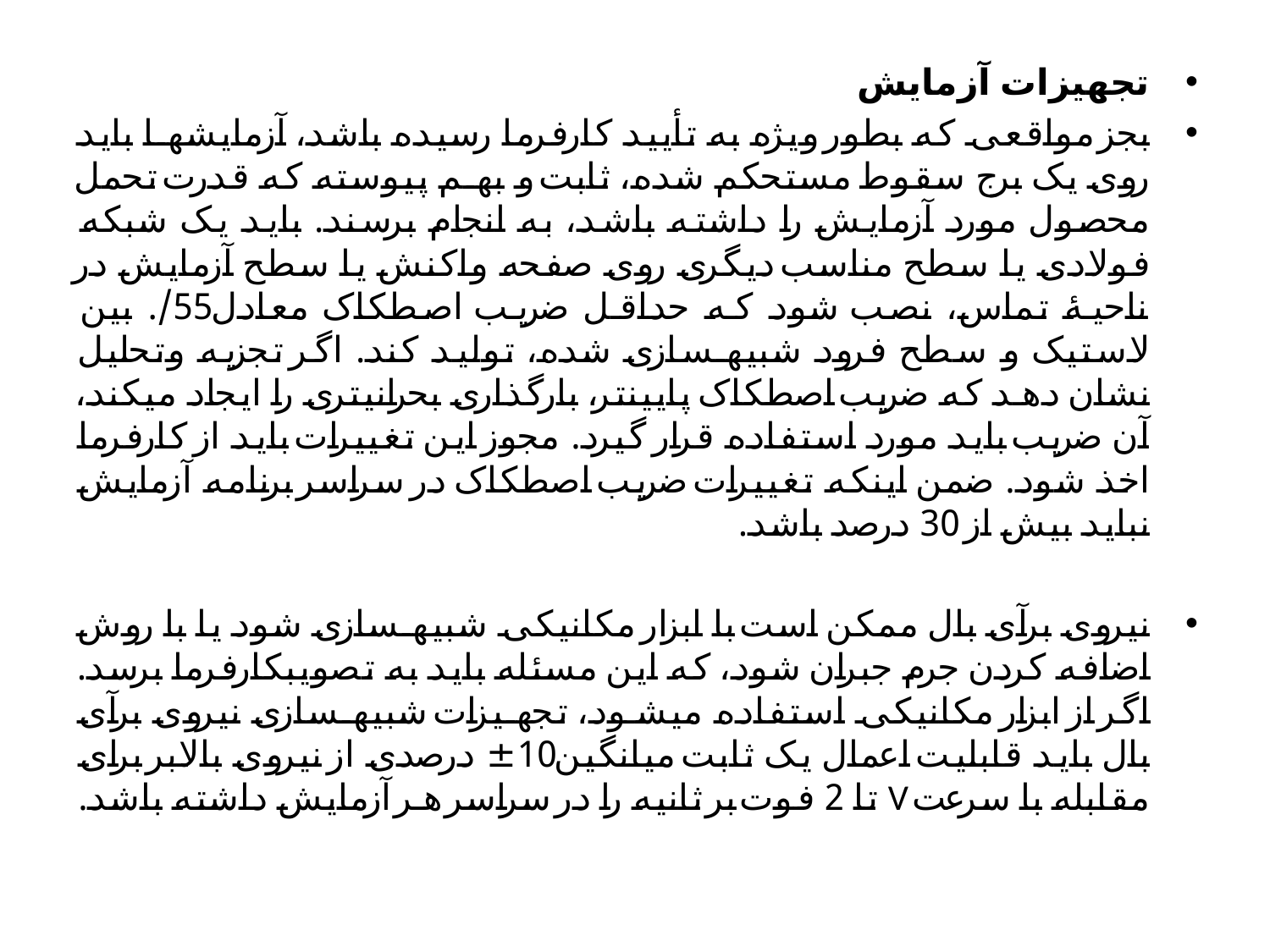

تجهیزات آزمایش
بجز مواقعی که بطور ویژه به تأیید کارفرما رسیده باشد، آزمایش­ها باید روی یک برج سقوط مستحکم شده، ثابت و بهم پیوسته که قدرت تحمل محصول مورد آزمایش را داشته باشد، به انجام برسند. باید یک شبکه فولادی یا سطح مناسب دیگری روی صفحه واکنش یا سطح آزمایش در ناحیۀ تماس، نصب شود که حداقل ضریب اصطکاک معادل55/. بین لاستیک و سطح فرود شبیه­سازی شده، تولید کند. اگر تجزیه وتحلیل نشان دهد که ضریب اصطکاک پایین­تر، بارگذاری بحرانی­تری را ایجاد می­کند، آن ضریب باید مورد استفاده قرار گیرد. مجوز این تغییرات باید از کارفرما اخذ شود. ضمن اینکه تغییرات ضریب اصطکاک در سراسر برنامه آزمایش نباید بیش از 30 درصد باشد.

نیروی برآی بال ممکن است با ابزار مکانیکی شبیه­سازی شود یا با روش اضافه کردن جرم جبران شود، که این مسئله باید به تصویبکارفرما برسد. اگر از ابزار مکانیکی استفاده می­شـود، تجهیزات شبیه­سازی نیروی برآی بال باید قابلیت اعمال یک ثابت میانگین10± درصدی از نیروی بالابر برای مقابله با سرعت V تا 2 فوت بر ثانیه را در سراسر هر آزمایش داشته باشد.